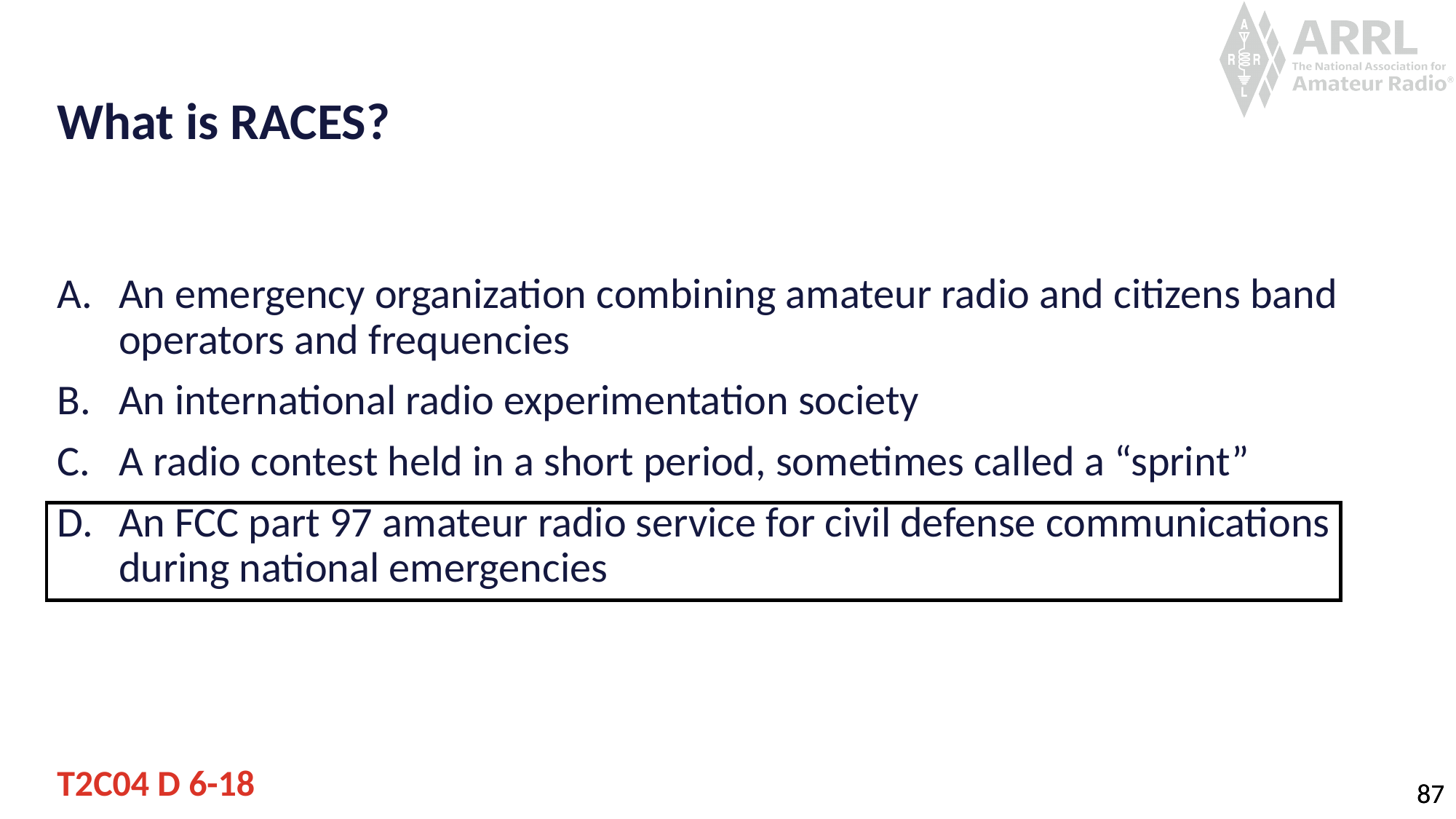

# What is RACES?
An emergency organization combining amateur radio and citizens band operators and frequencies
An international radio experimentation society
A radio contest held in a short period, sometimes called a “sprint”
An FCC part 97 amateur radio service for civil defense communications during national emergencies

T2C04 D 6-18